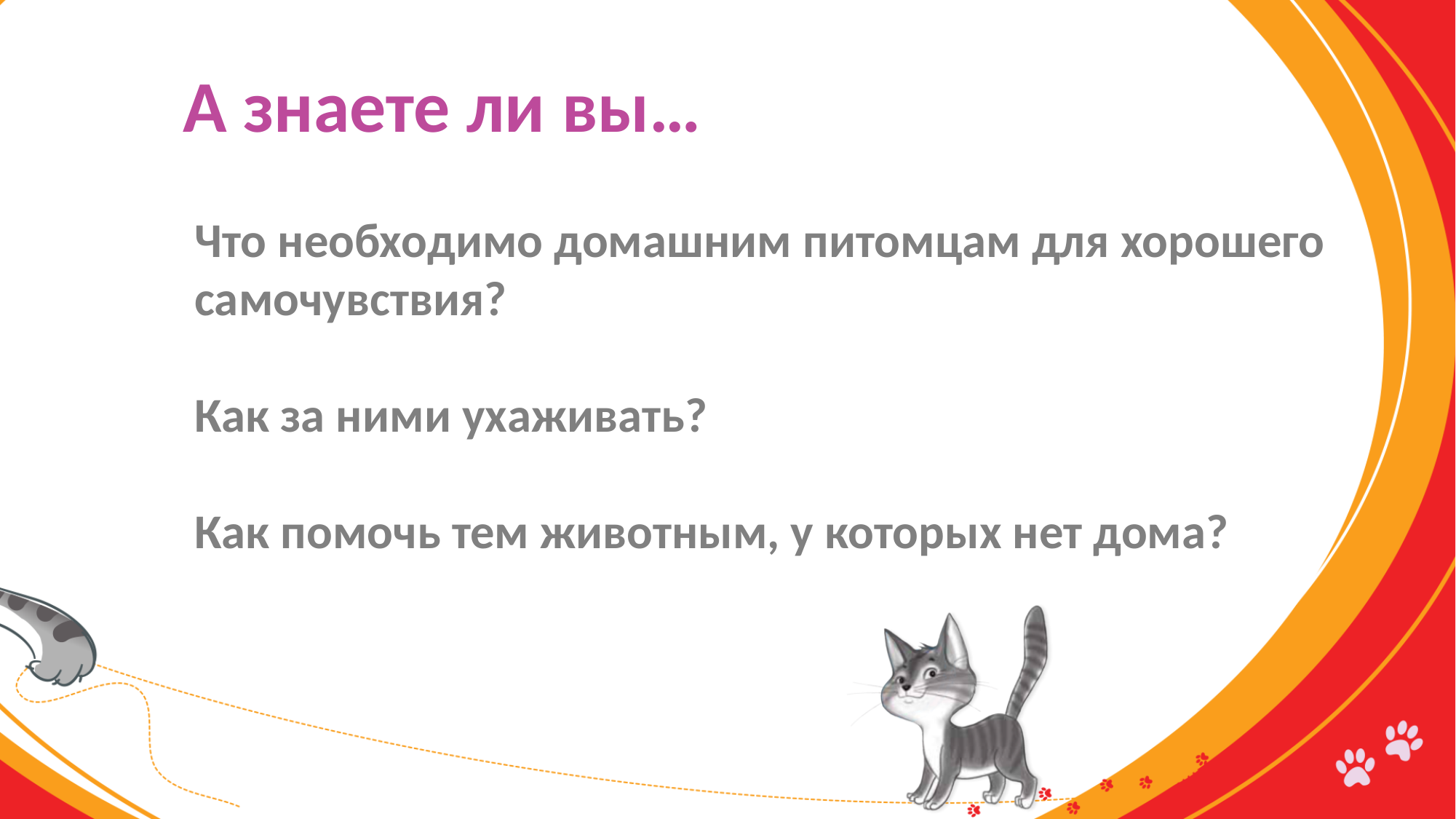

# А знаете ли вы…
Что необходимо домашним питомцам для хорошего самочувствия?

Как за ними ухаживать?

Как помочь тем животным, у которых нет дома?